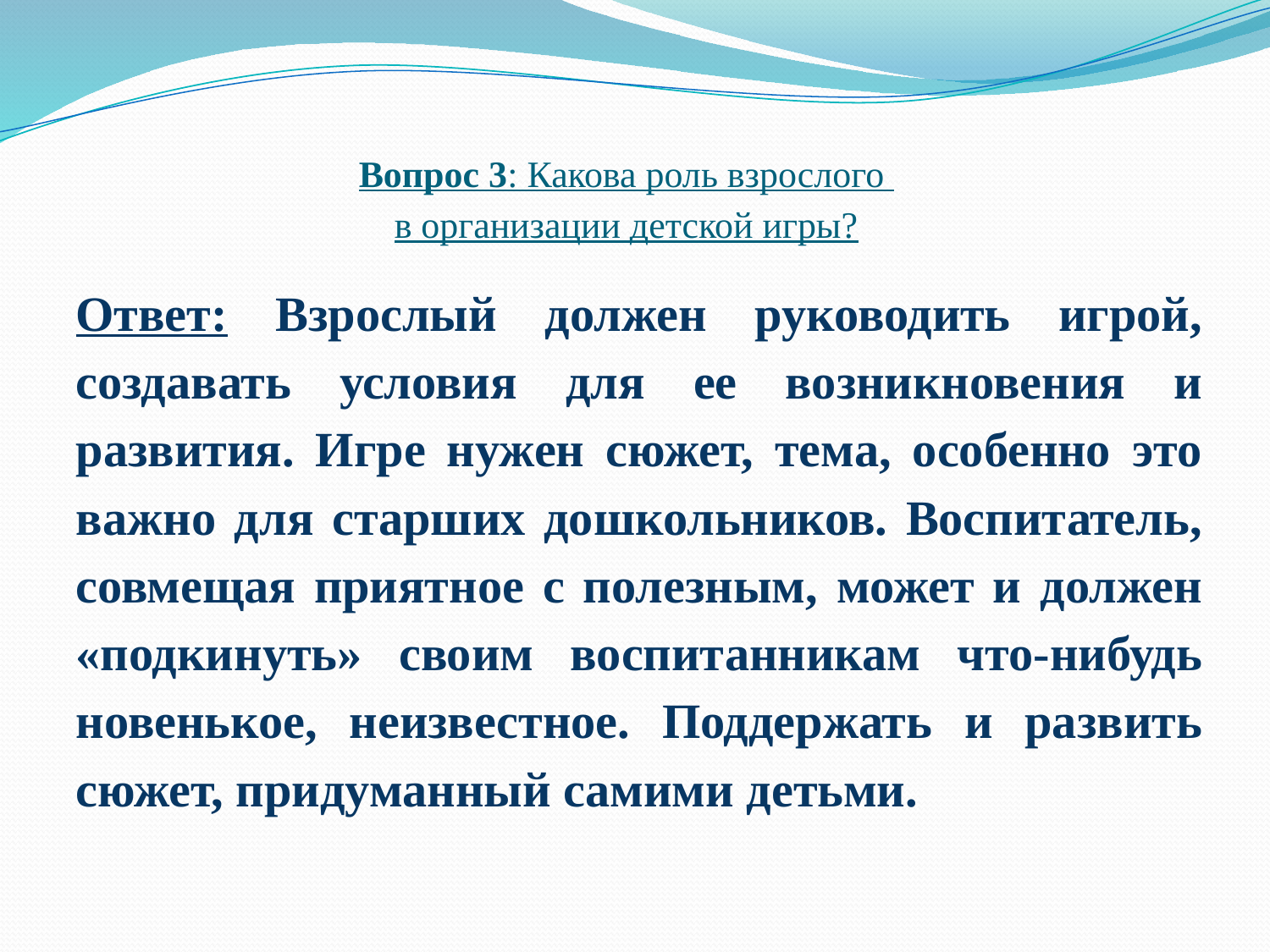

# Вопрос 3: Какова роль взрослого в организации детской игры?
Ответ: Взрослый должен руководить игрой, создавать условия для ее возникновения и развития. Игре нужен сюжет, тема, особенно это важно для старших дошкольников. Воспитатель, совмещая приятное с полезным, может и должен «подкинуть» своим воспитанникам что-нибудь новенькое, неизвестное. Поддержать и развить сюжет, придуманный самими детьми.